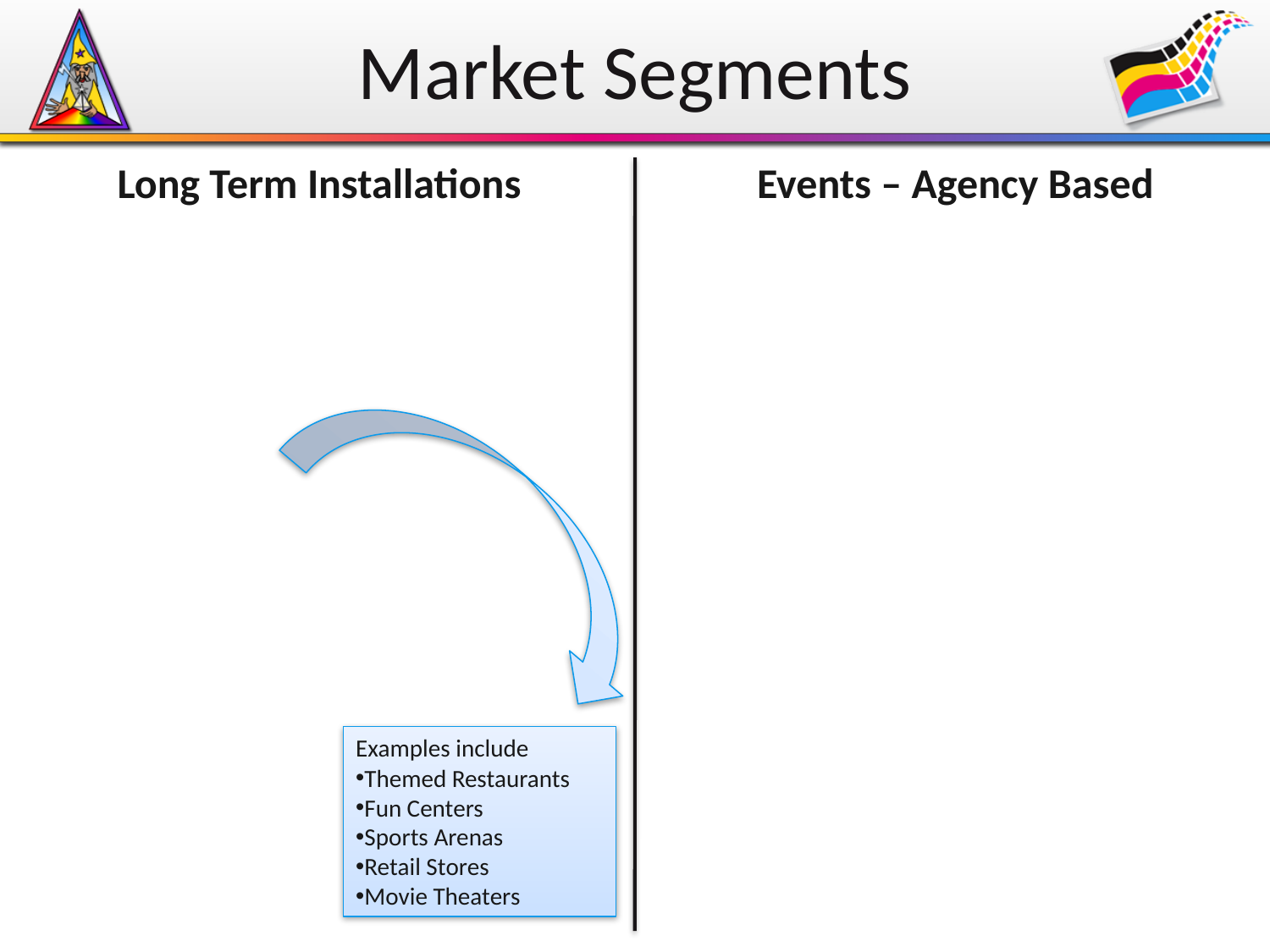

# Market Segments
Long Term Installations
Events – Agency Based

Examples include
Themed Restaurants
Fun Centers
Sports Arenas
Retail Stores
Movie Theaters